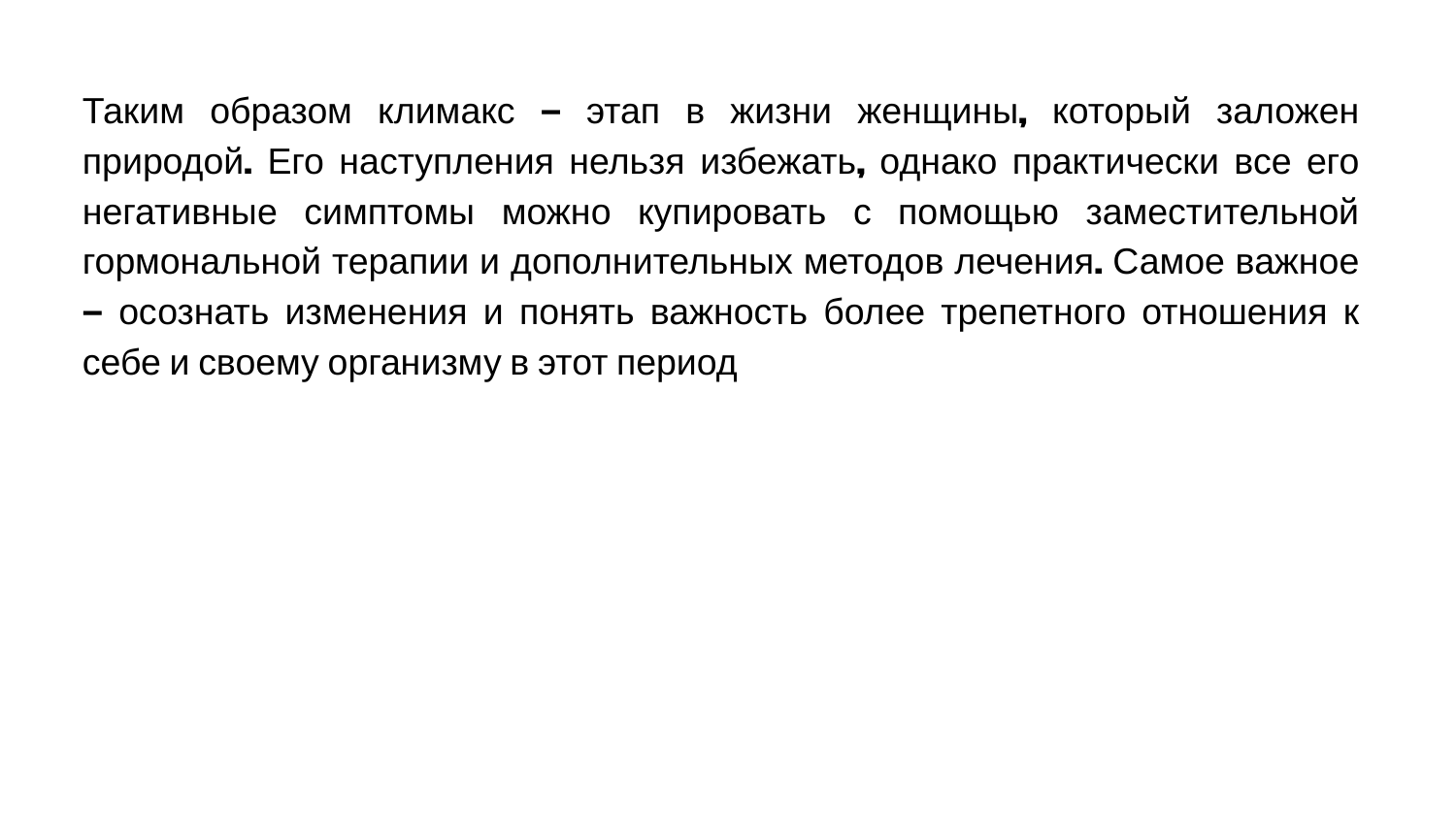

Таким образом климакс — этап в жизни женщины, который заложен природой. Его наступления нельзя избежать, однако практически все его негативные симптомы можно купировать с помощью заместительной гормональной терапии и дополнительных методов лечения. Самое важное — осознать изменения и понять важность более трепетного отношения к себе и своему организму в этот период